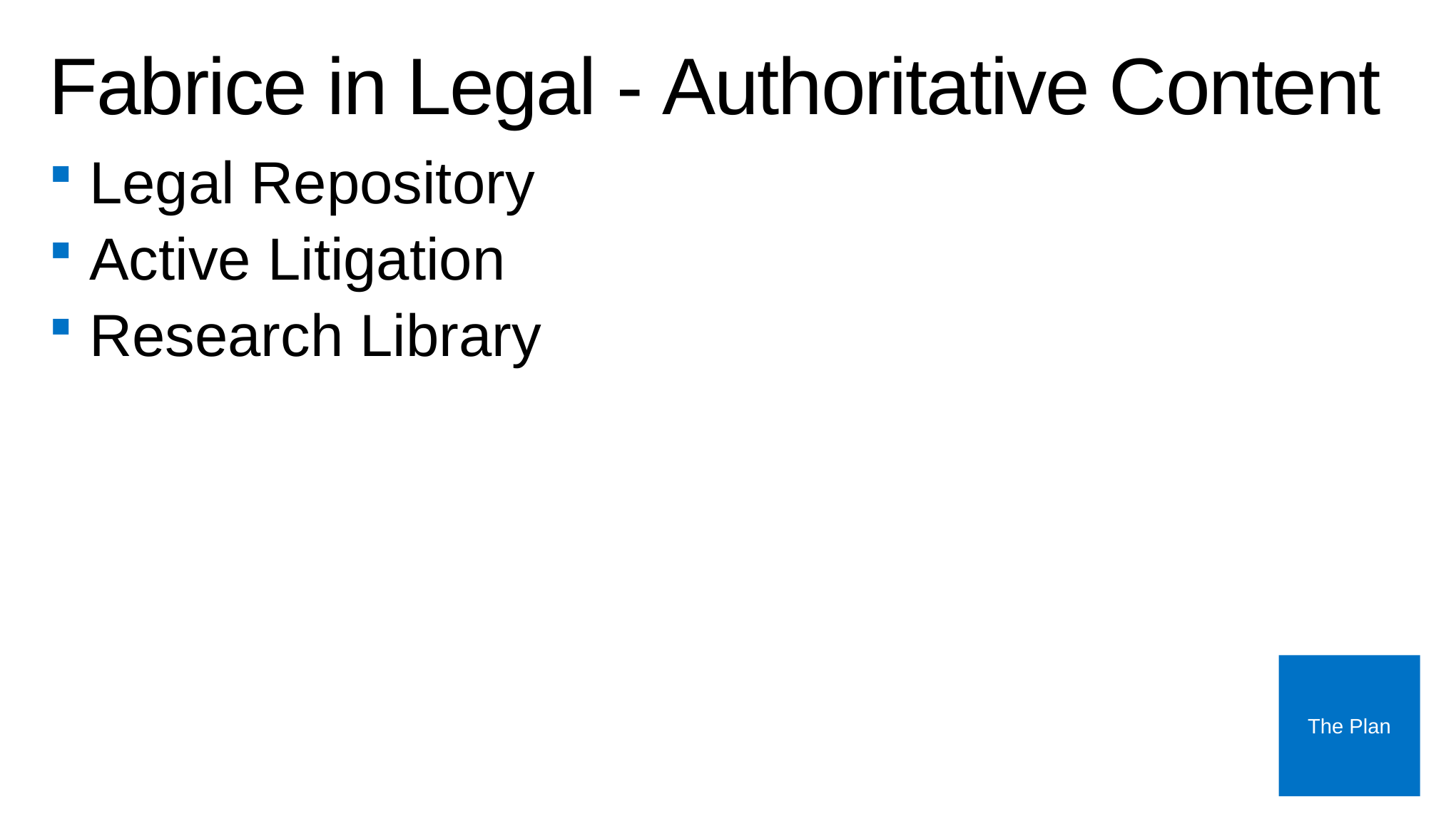

# Fabrice in Legal - Authoritative Content
Legal Repository
Active Litigation
Research Library
The Plan